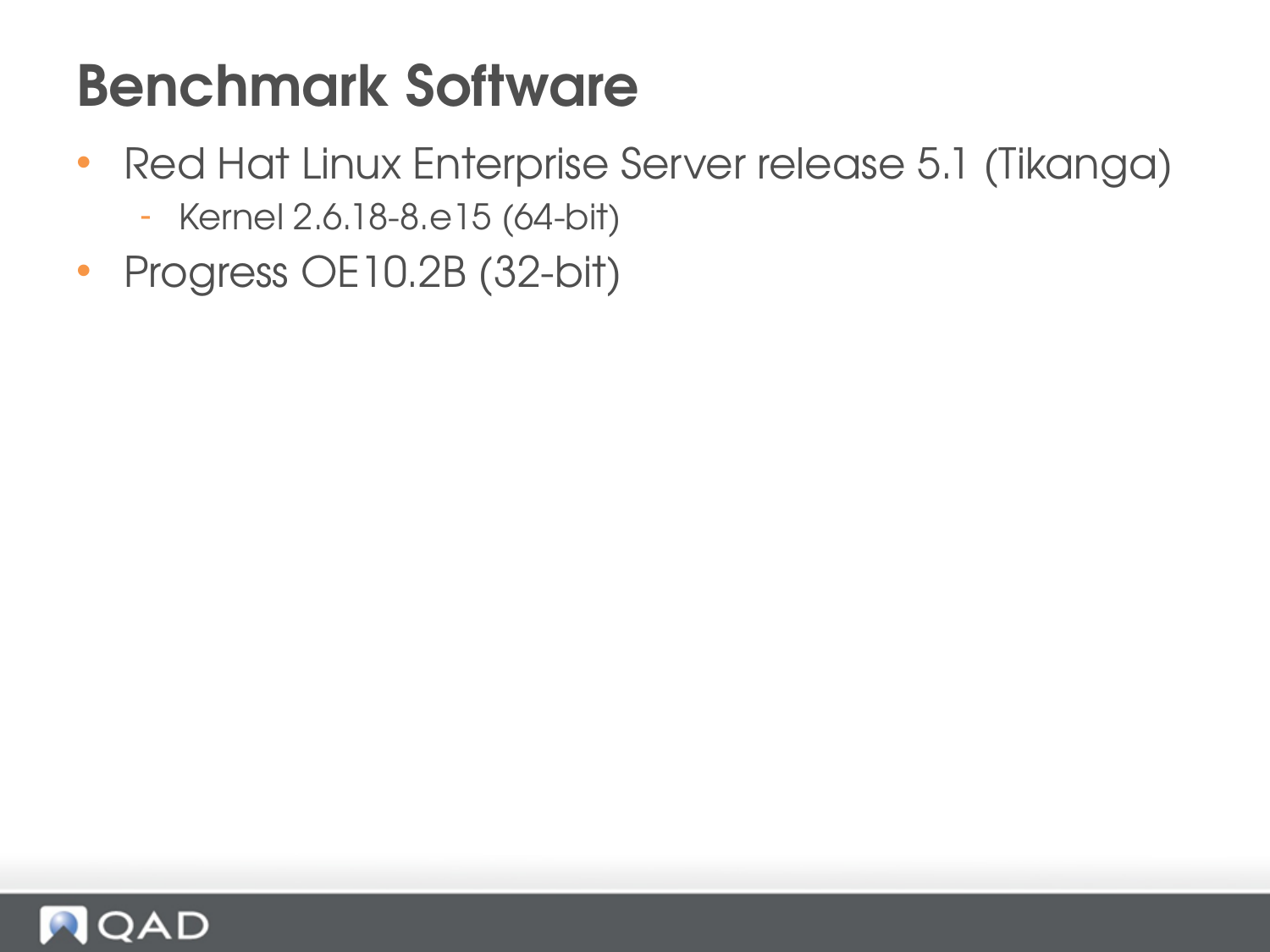

# Benchmark Software
Red Hat Linux Enterprise Server release 5.1 (Tikanga)
Kernel 2.6.18-8.e15 (64-bit)
Progress OE10.2B (32-bit)